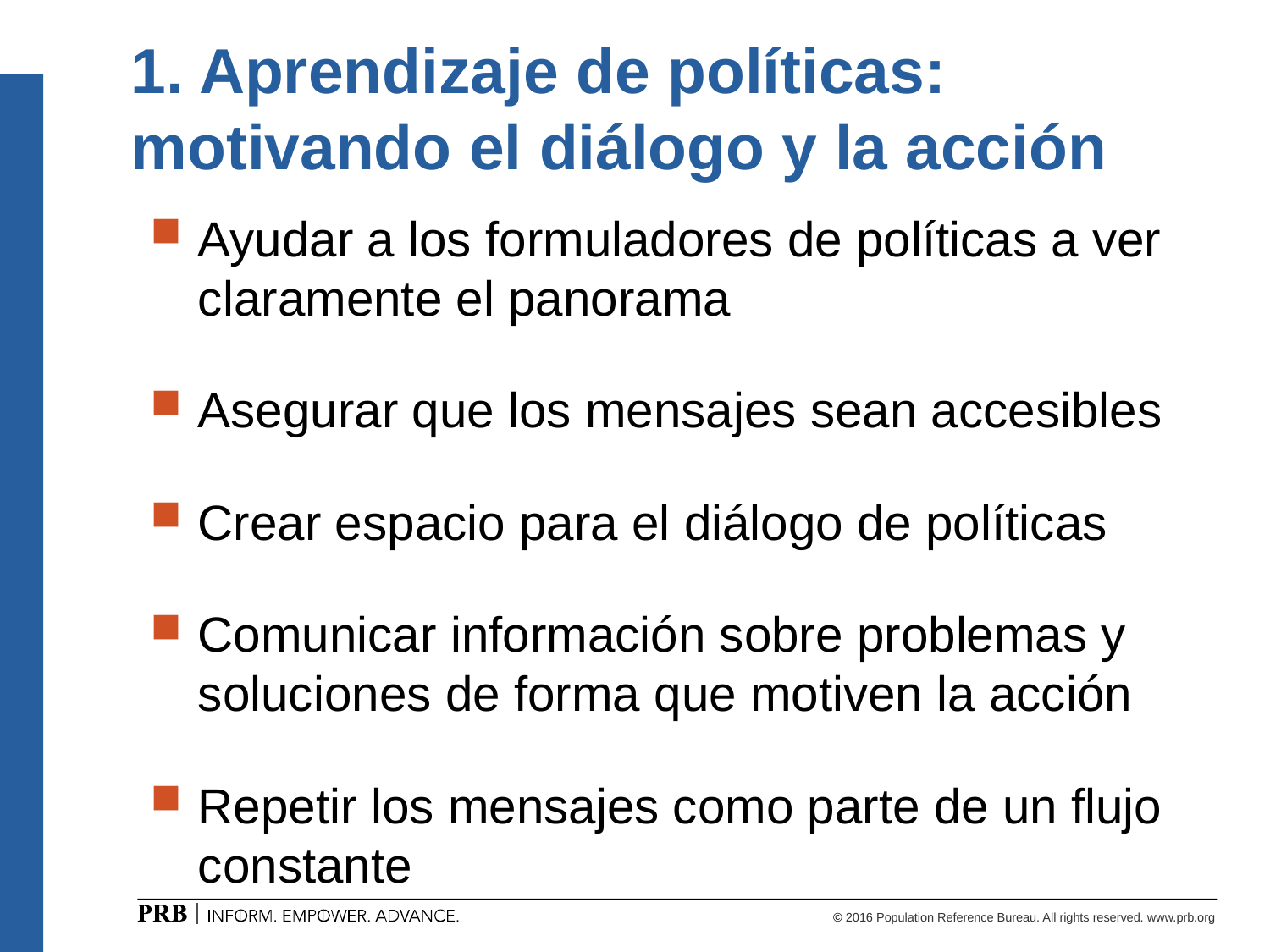

1. Aprendizaje de políticas: motivando el diálogo y la acción
Ayudar a los formuladores de políticas a ver claramente el panorama
Asegurar que los mensajes sean accesibles
Crear espacio para el diálogo de políticas
Comunicar información sobre problemas y soluciones de forma que motiven la acción
Repetir los mensajes como parte de un flujo constante